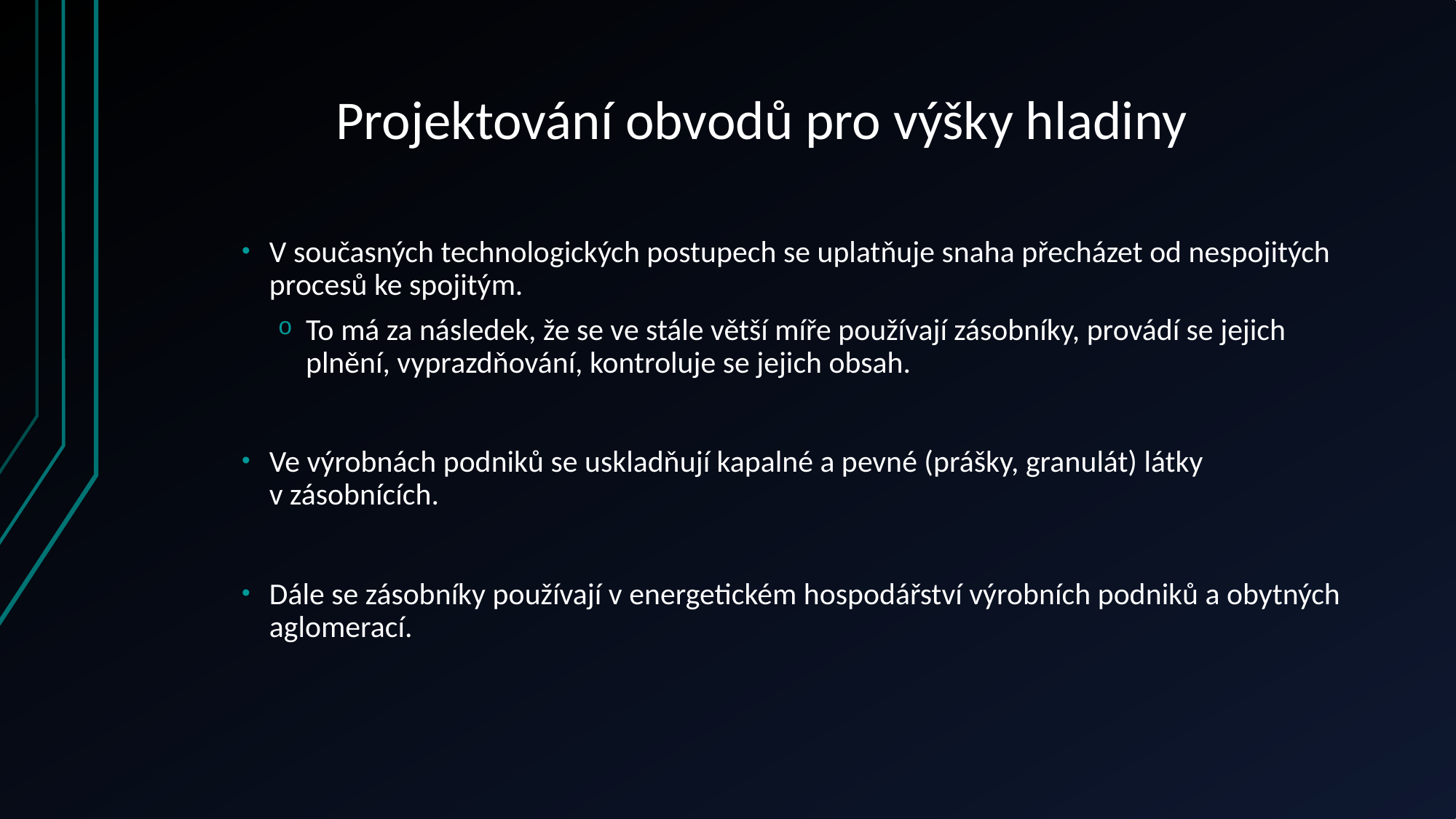

# Projektování obvodů pro výšky hladiny
V současných technologických postupech se uplatňuje snaha přecházet od nespojitých procesů ke spojitým.
To má za následek, že se ve stále větší míře používají zásobníky, provádí se jejich plnění, vyprazdňování, kontroluje se jejich obsah.

Ve výrobnách podniků se uskladňují kapalné a pevné (prášky, granulát) látky v zásobnících.

Dále se zásobníky používají v energetickém hospodářství výrobních podniků a obytných aglomerací.